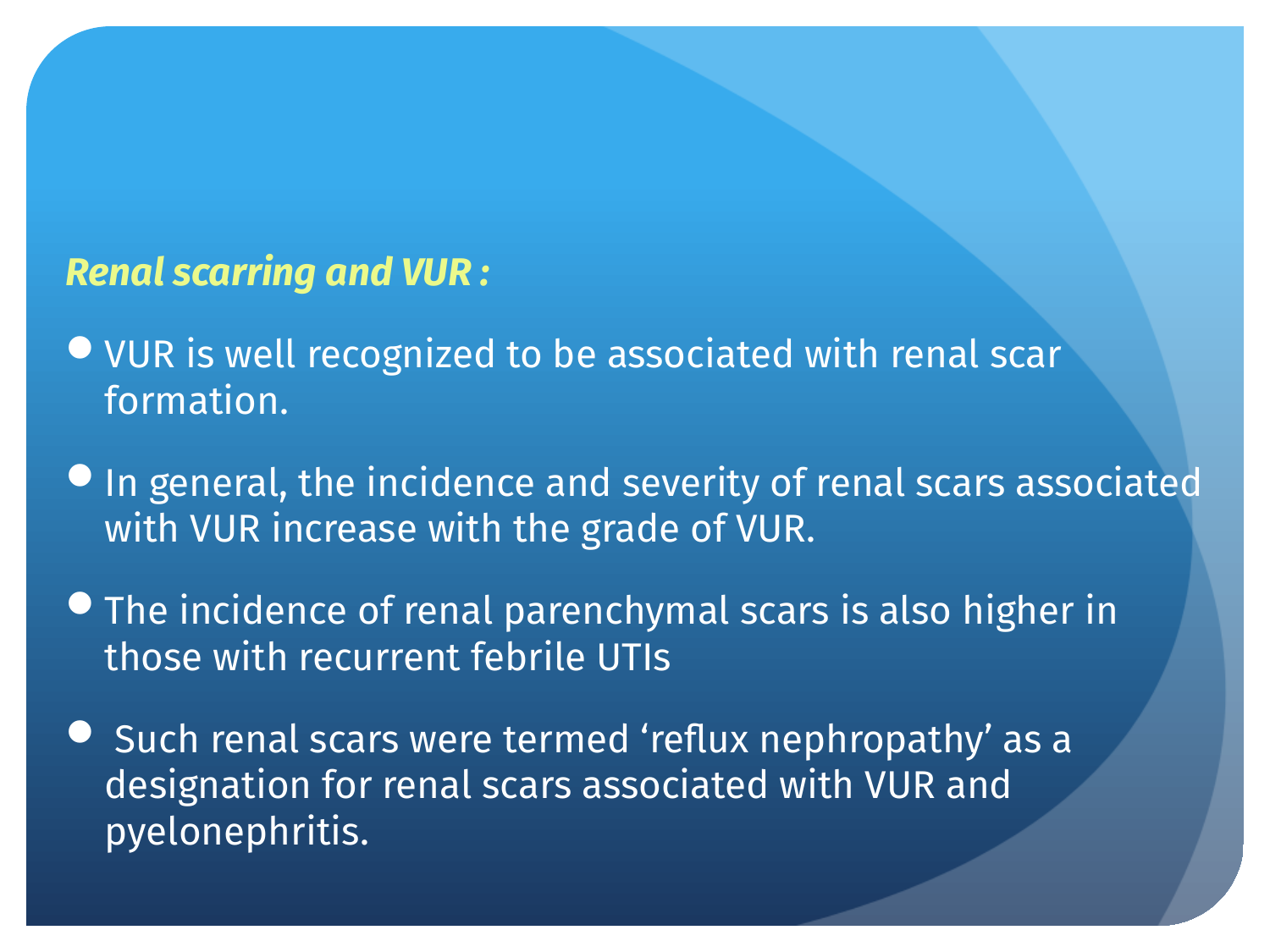

#
Renal scarring and VUR :
VUR is well recognized to be associated with renal scar formation.
In general, the incidence and severity of renal scars associated with VUR increase with the grade of VUR.
The incidence of renal parenchymal scars is also higher in those with recurrent febrile UTIs
 Such renal scars were termed ‘reflux nephropathy’ as a designation for renal scars associated with VUR and pyelonephritis.